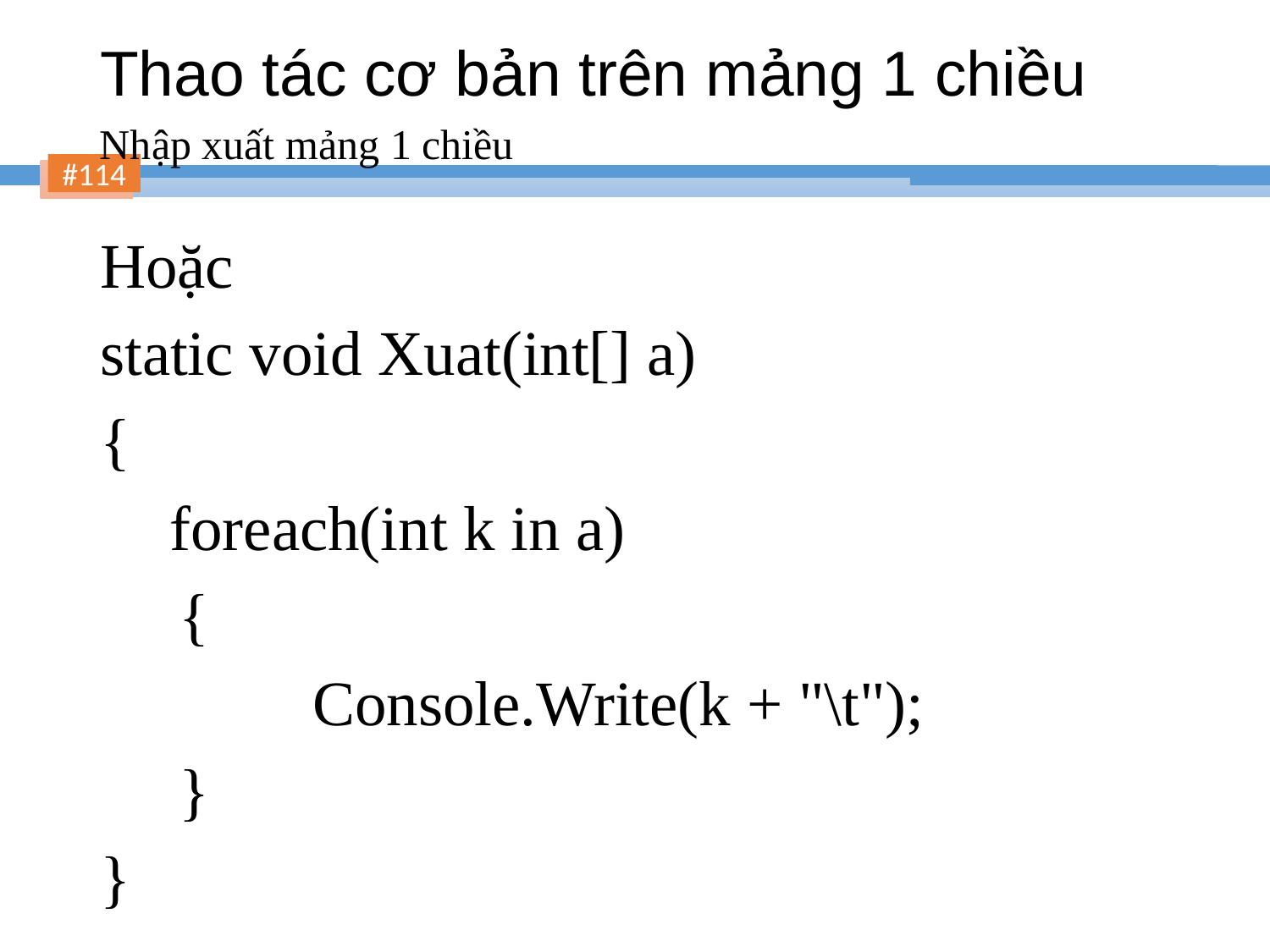

# Thao tác cơ bản trên mảng 1 chiều
Nhập xuất mảng 1 chiều
Hoặc
static void Xuat(int[] a)
{
	  foreach(int k in a)
     {
     	   Console.Write(k + "\t");
     }
}

114